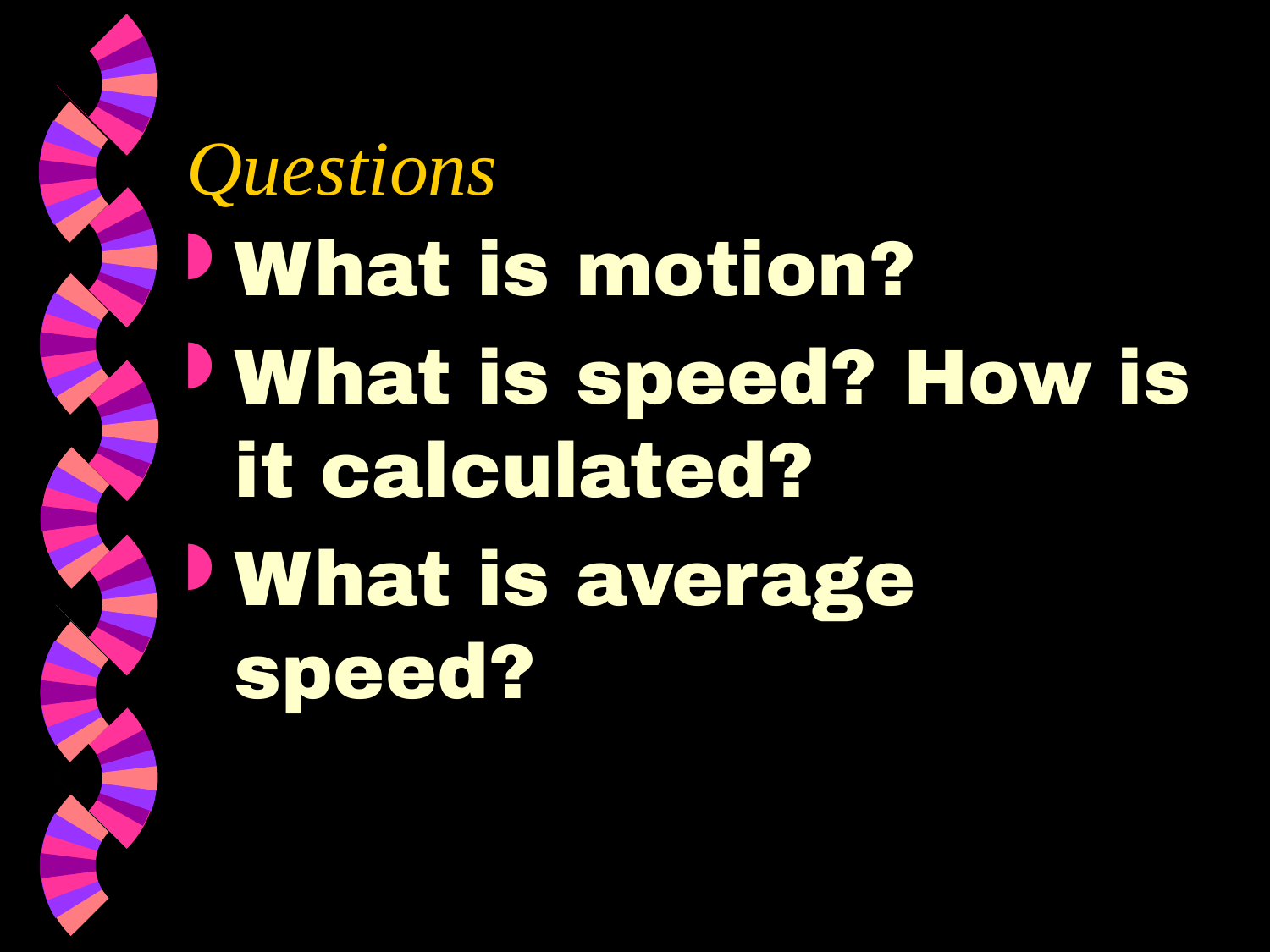

# Questions
What is motion?
What is speed? How is it calculated?
What is average speed?